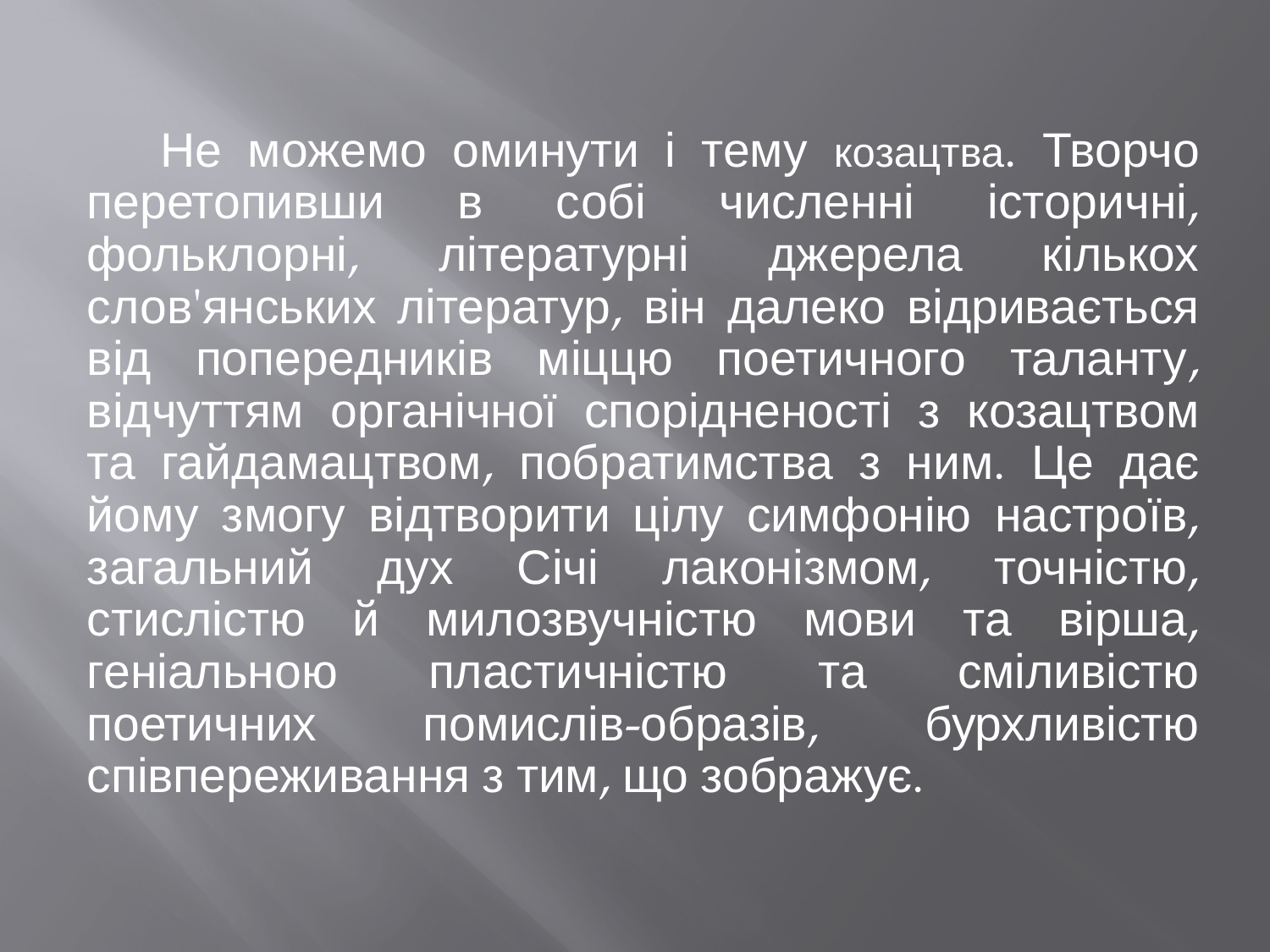

Не можемо оминути і тему козацтва. Творчо перетопивши в собі численні історичні, фольклорні, літературні джерела кількох слов'янських літератур, він далеко відривається від попередників міццю поетичного таланту, відчуттям органічної спорідненості з козацтвом та гайдамацтвом, побратимства з ним. Це дає йому змогу відтворити цілу симфонію настроїв, загальний дух Січі лаконізмом, точністю, стислістю й милозвучністю мови та вірша, геніальною пластичністю та сміливістю поетичних помислів-образів, бурхливістю співпереживання з тим, що зображує.